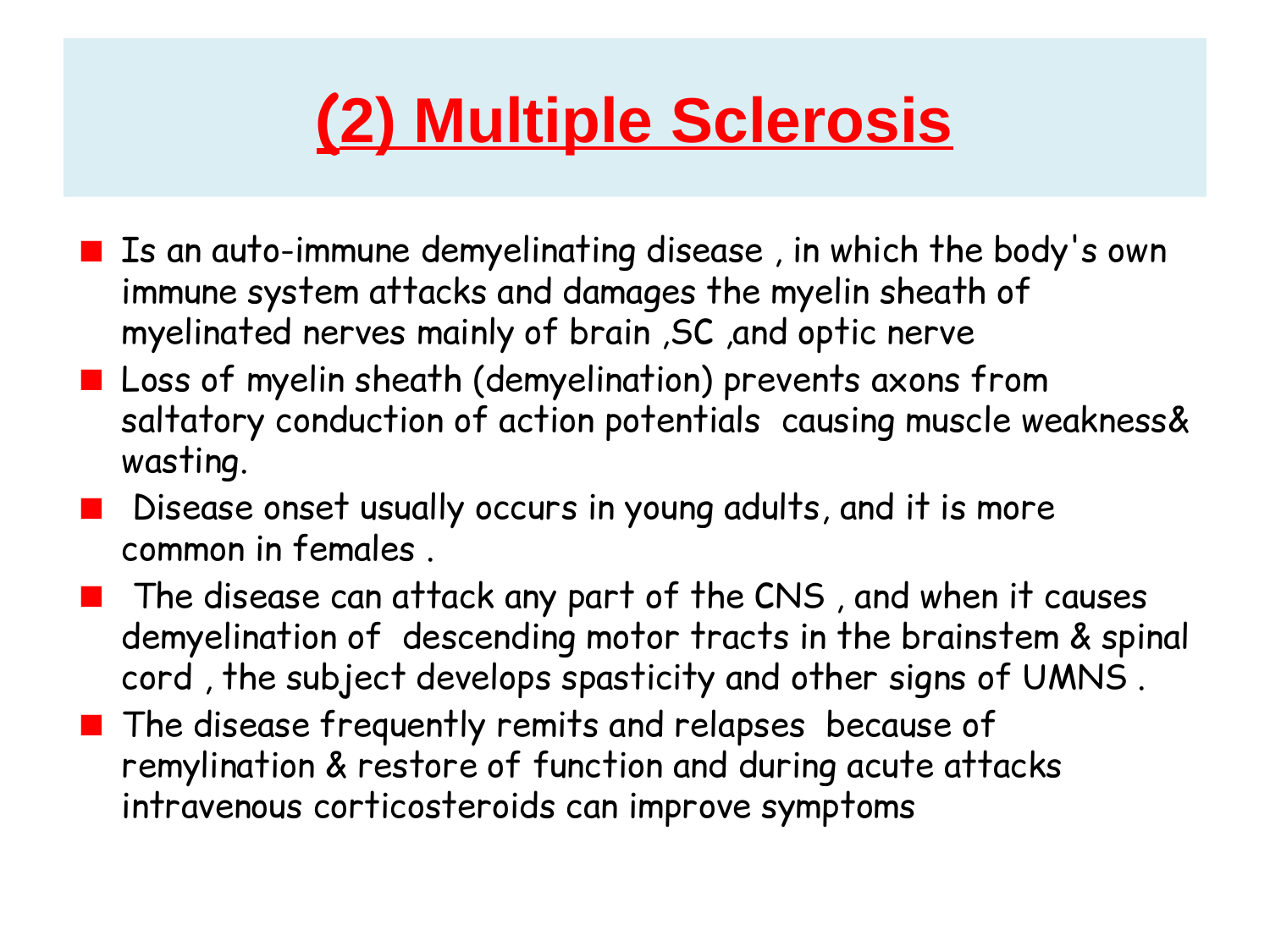

# (2) Multiple Sclerosis
Is an auto-immune demyelinating disease , in which the body's own immune system attacks and damages the myelin sheath of myelinated nerves mainly of brain ,SC ,and optic nerve
Loss of myelin sheath (demyelination) prevents axons from  saltatory conduction of action potentials  causing muscle weakness& wasting.
 Disease onset usually occurs in young adults, and it is more
common in females .
 The disease can attack any part of the CNS , and when it causes demyelination of  descending motor tracts in the brainstem & spinal cord , the subject develops spasticity and other signs of UMNS .
The disease frequently remits and relapses  because of remylination & restore of function and during acute attacks intravenous corticosteroids can improve symptoms